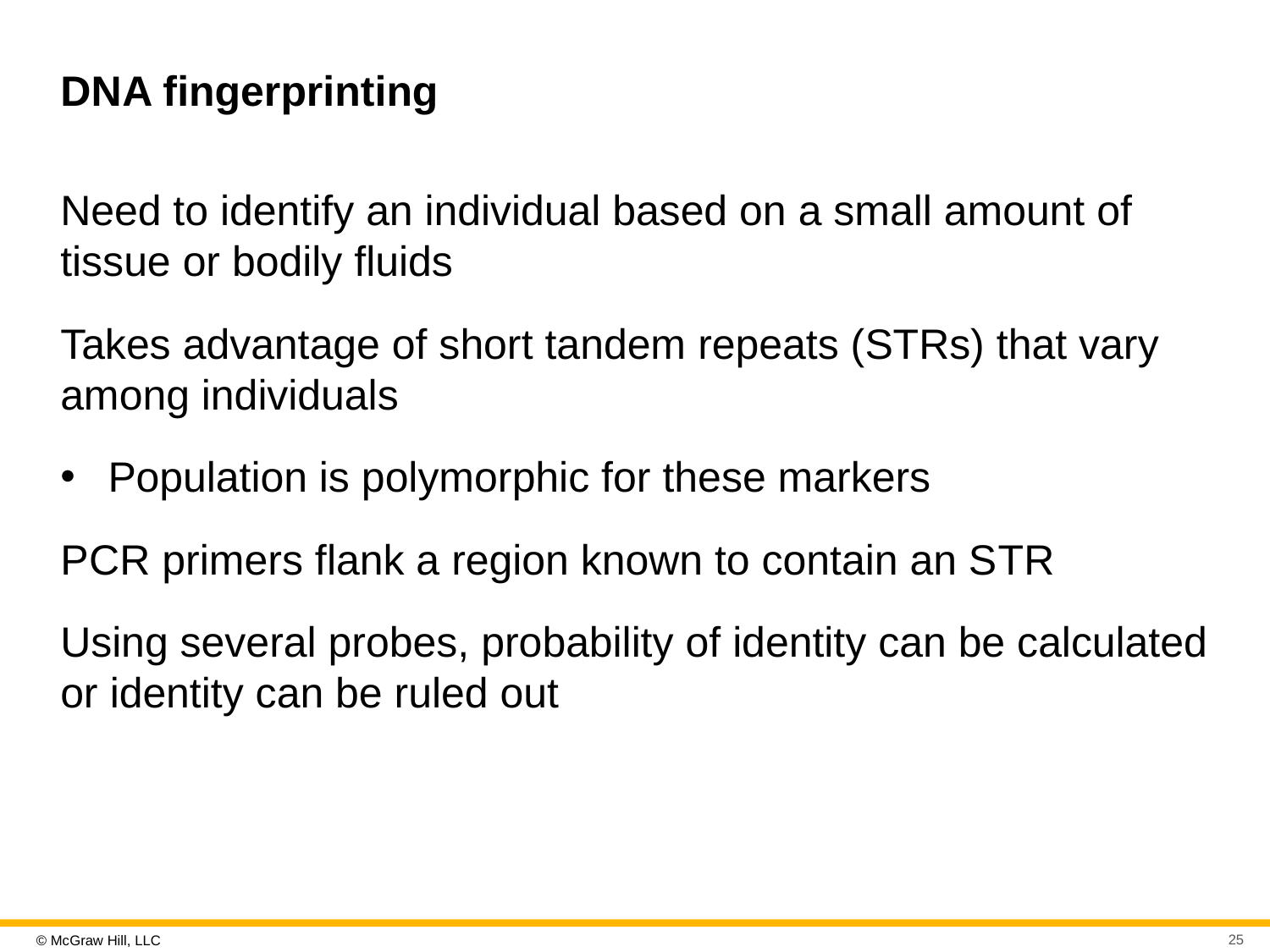

# D N A fingerprinting
Need to identify an individual based on a small amount of tissue or bodily fluids
Takes advantage of short tandem repeats (STRs) that vary among individuals
Population is polymorphic for these markers
P C R primers flank a region known to contain an S T R
Using several probes, probability of identity can be calculated or identity can be ruled out
25